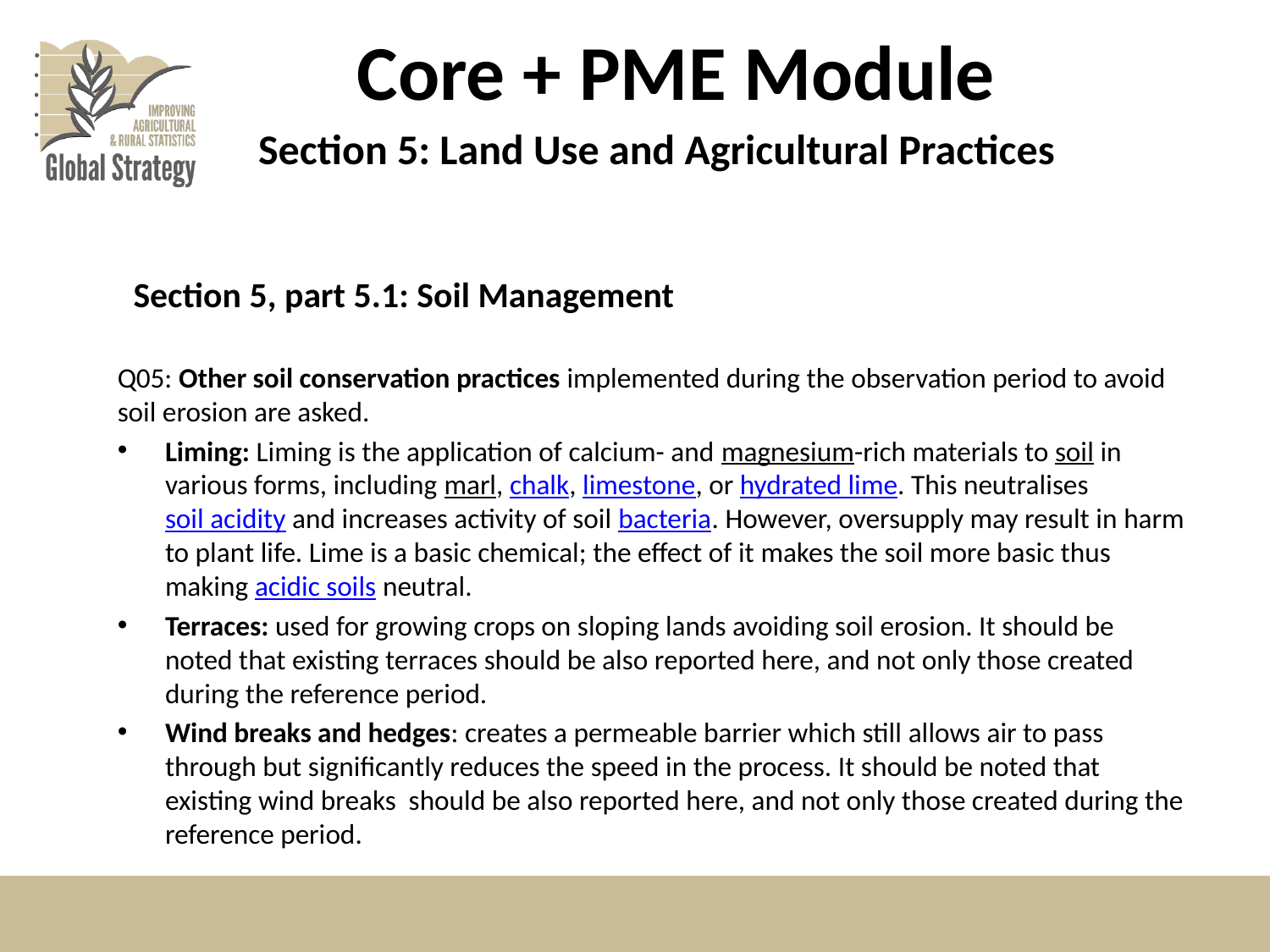

# Core + PME Module
Section 5: Land Use and Agricultural Practices

Section 5, part 5.1: Soil Management

Q05: Other soil conservation practices implemented during the observation period to avoid soil erosion are asked.
Liming: Liming is the application of calcium- and magnesium-rich materials to soil in various forms, including marl, chalk, limestone, or hydrated lime. This neutralises soil acidity and increases activity of soil bacteria. However, oversupply may result in harm to plant life. Lime is a basic chemical; the effect of it makes the soil more basic thus making acidic soils neutral.
Terraces: used for growing crops on sloping lands avoiding soil erosion. It should be noted that existing terraces should be also reported here, and not only those created during the reference period.
Wind breaks and hedges: creates a permeable barrier which still allows air to pass through but significantly reduces the speed in the process. It should be noted that existing wind breaks  should be also reported here, and not only those created during the reference period.